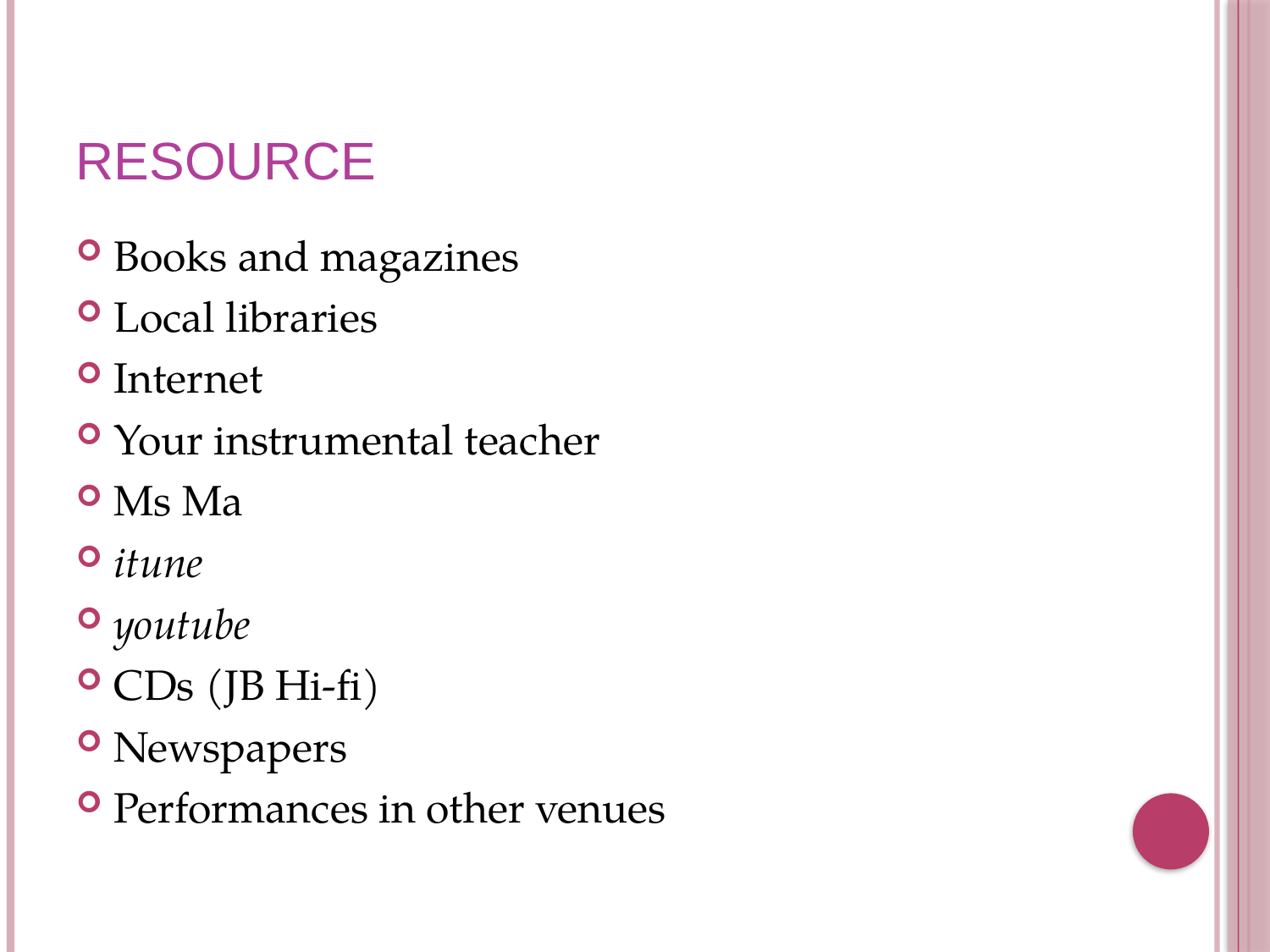

# Resource
Books and magazines
Local libraries
Internet
Your instrumental teacher
Ms Ma
itune
youtube
CDs (JB Hi-fi)
Newspapers
Performances in other venues